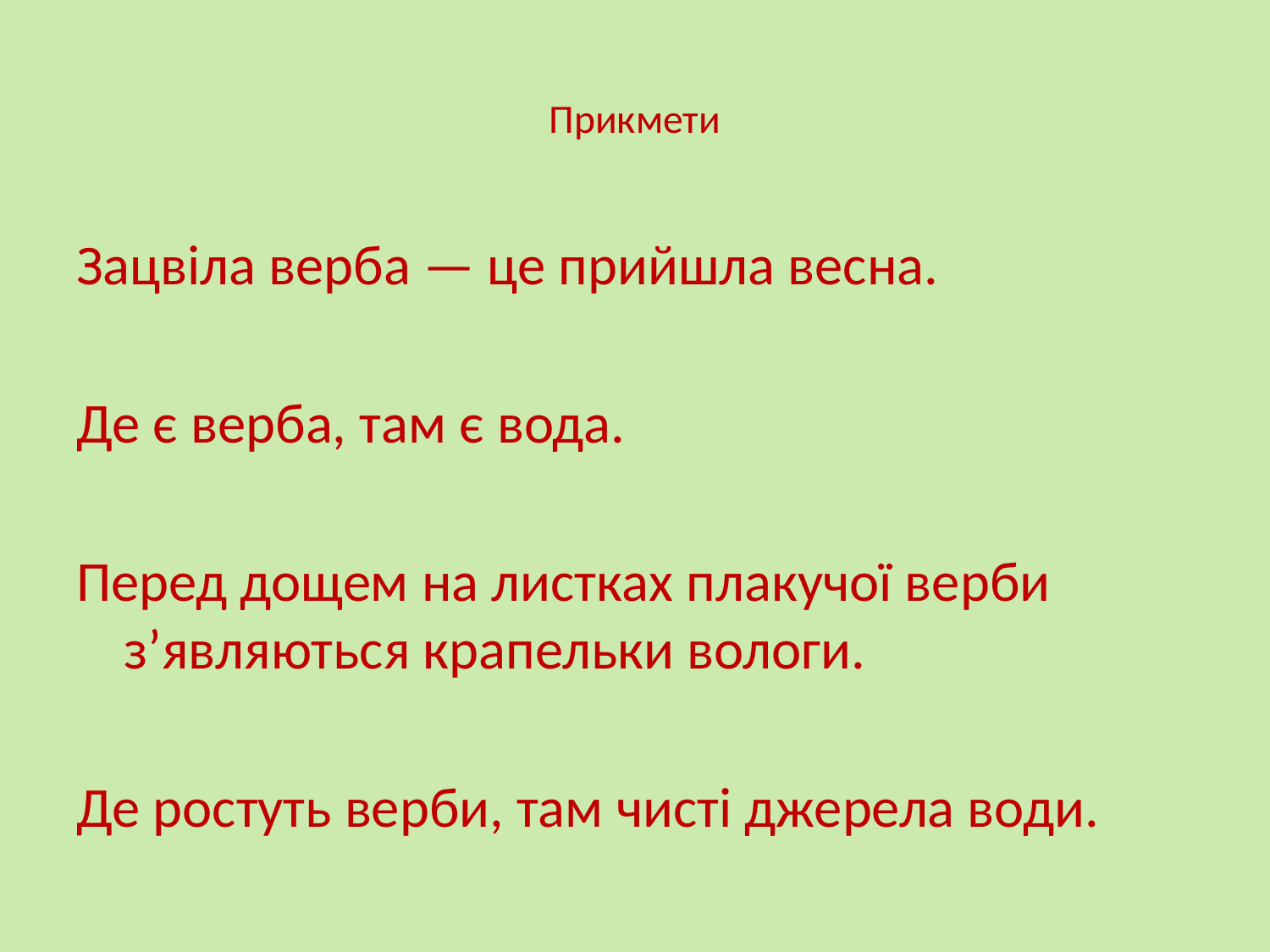

# Прикмети
Зацвіла верба — це прийшла весна.

Де є верба, там є вода.

Перед дощем на листках плакучої верби з’являються крапельки вологи.

Де ростуть верби, там чисті джерела води.